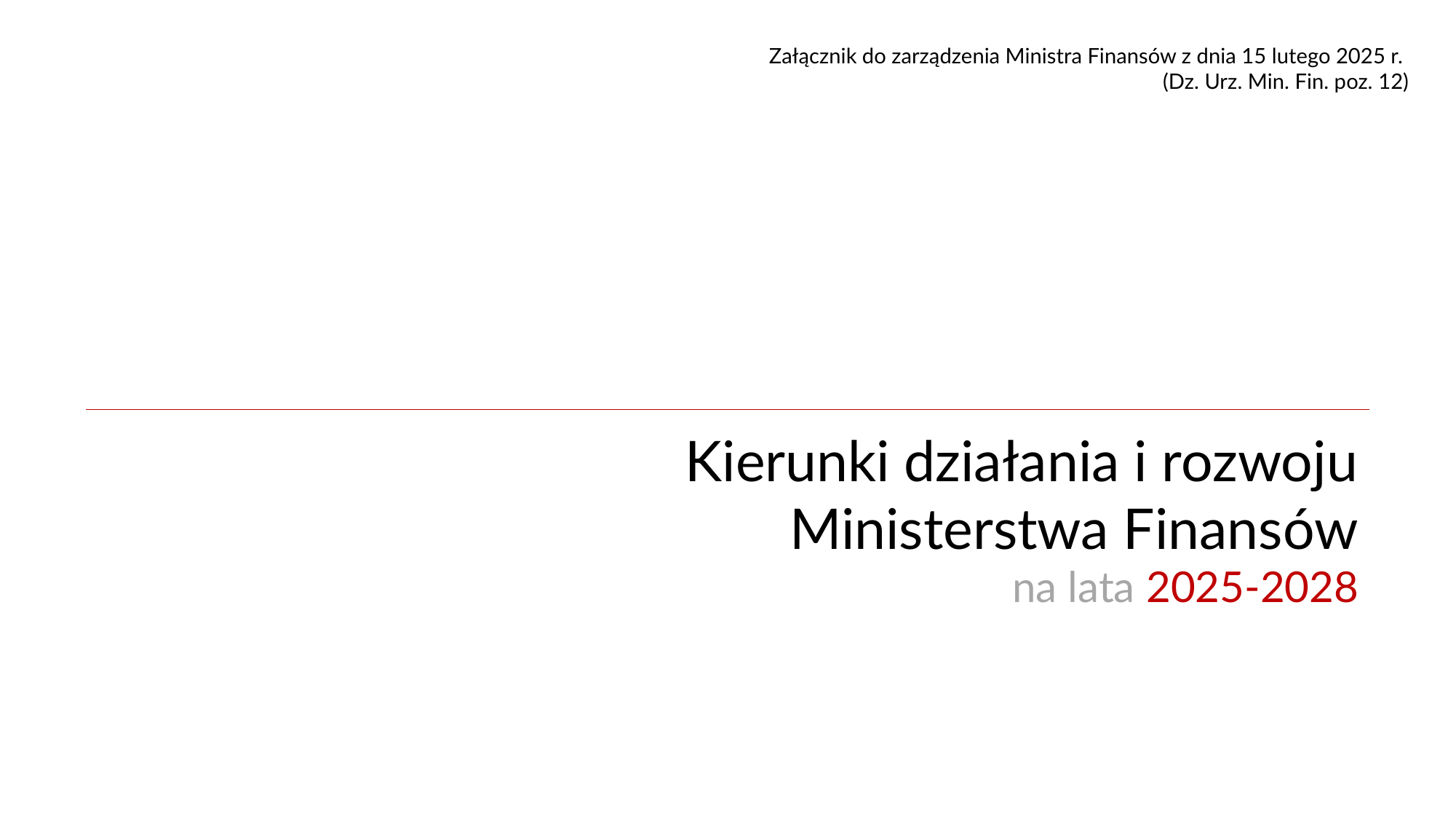

Załącznik do zarządzenia Ministra Finansów z dnia 15 lutego 2025 r.
(Dz. Urz. Min. Fin. poz. 12)
Kierunki działania i rozwoju
Ministerstwa Finansów
na lata 2025-2028